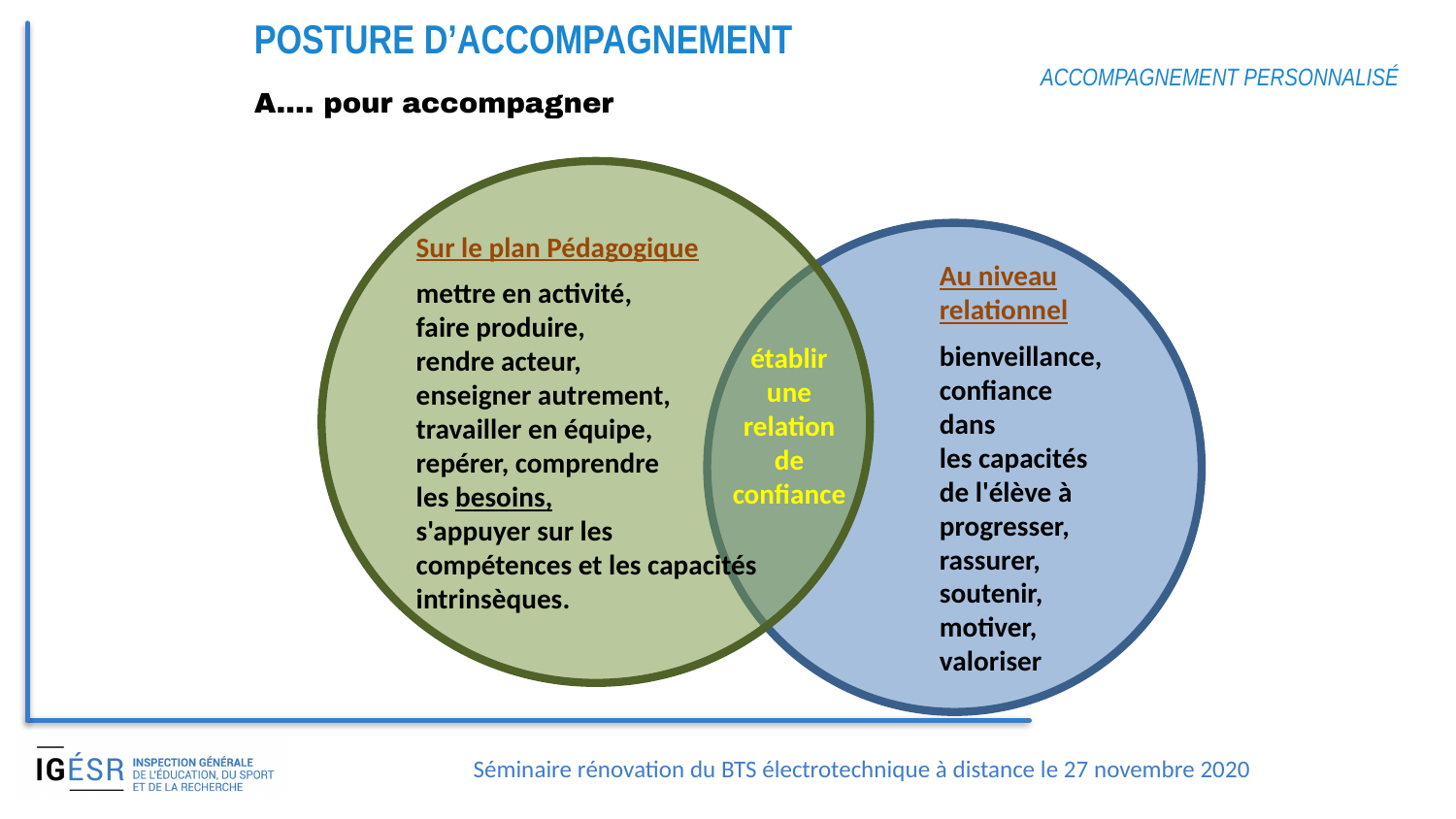

Posture d’accompagnement
Accompagnement personnalisé

A…. pour accompagner
Sur le plan Pédagogique
mettre en activité,
faire produire,
rendre acteur,
enseigner autrement,
travailler en équipe,
repérer, comprendre
les besoins,
s'appuyer sur les
compétences et les capacités intrinsèques.
Au niveau relationnel
bienveillance,
confiance dans
les capacités de l'élève à
progresser,
rassurer,
soutenir,
motiver,
valoriser
établir une relation de confiance